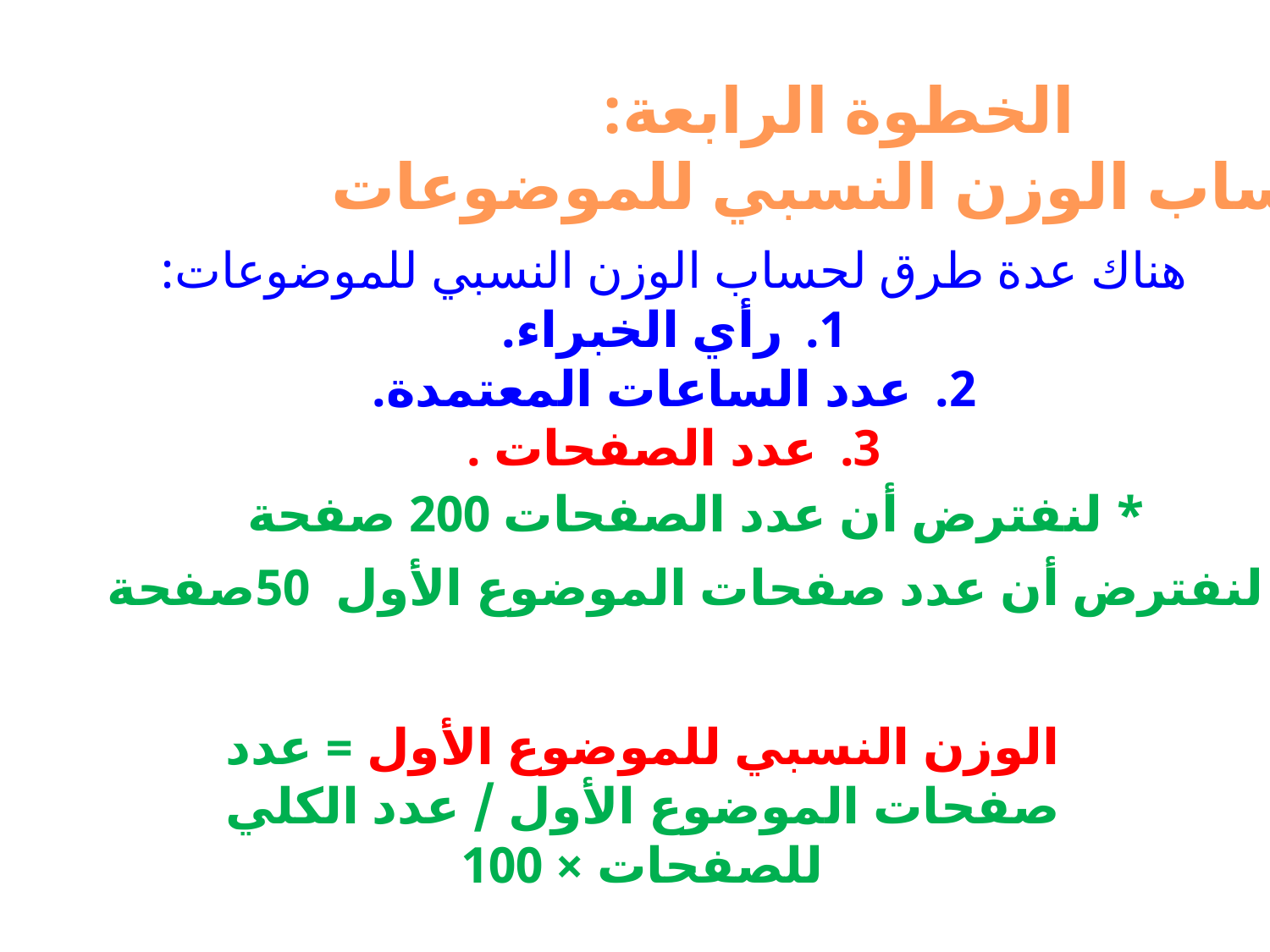

الخطوة الرابعة:
حساب الوزن النسبي للموضوعات
هناك عدة طرق لحساب الوزن النسبي للموضوعات:
رأي الخبراء.
عدد الساعات المعتمدة.
عدد الصفحات .
* لنفترض أن عدد الصفحات 200 صفحة
* لنفترض أن عدد صفحات الموضوع الأول  50صفحة
الوزن النسبي للموضوع الأول = عدد صفحات الموضوع الأول / عدد الكلي للصفحات × 100